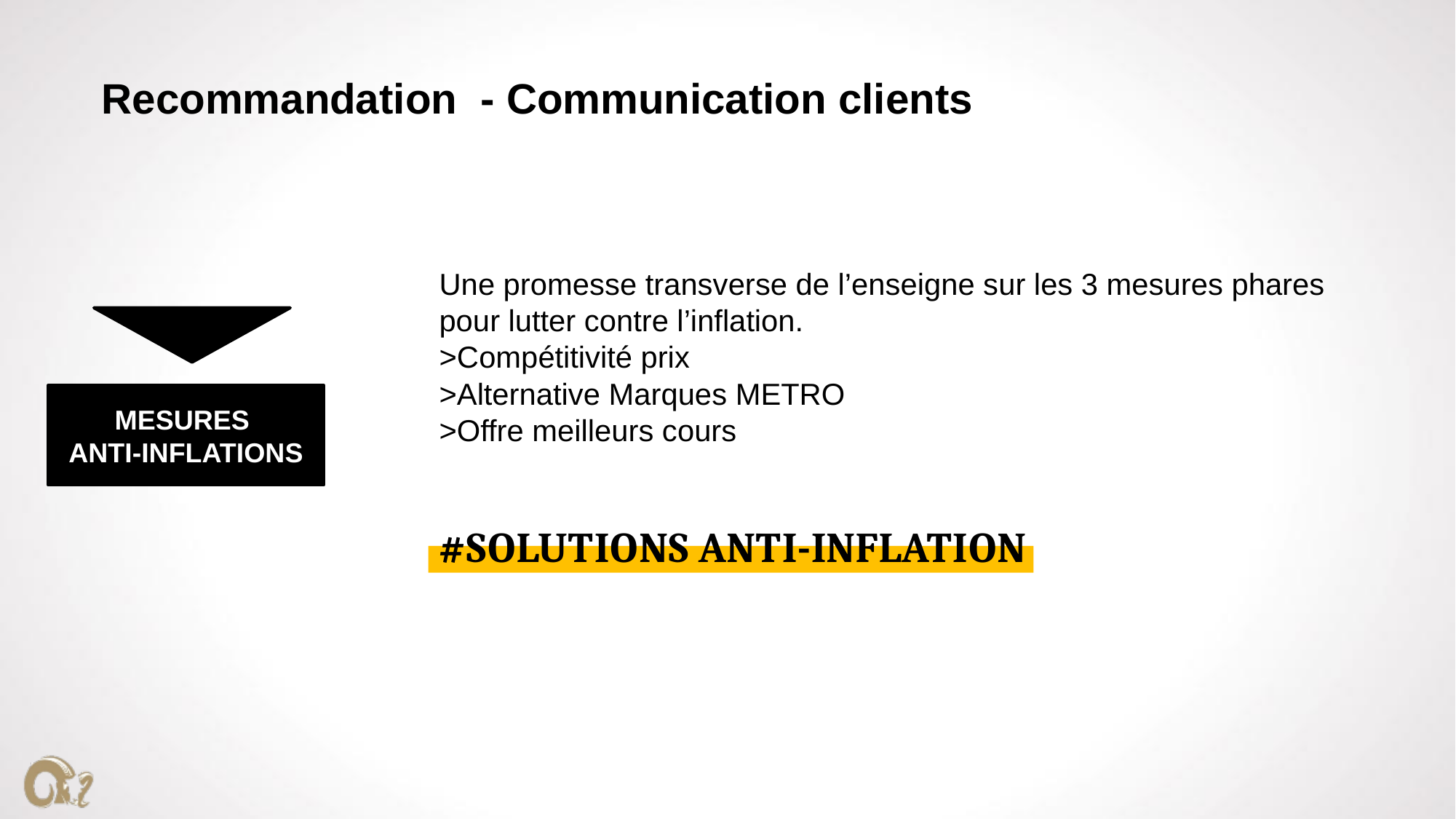

Recommandation  - Communication clients

Une promesse transverse de l’enseigne sur les 3 mesures phares pour lutter contre l’inflation.
>Compétitivité prix
>Alternative Marques METRO
>Offre meilleurs cours
#SOLUTIONS ANTI-INFLATION

MESURES
ANTI-INFLATIONS